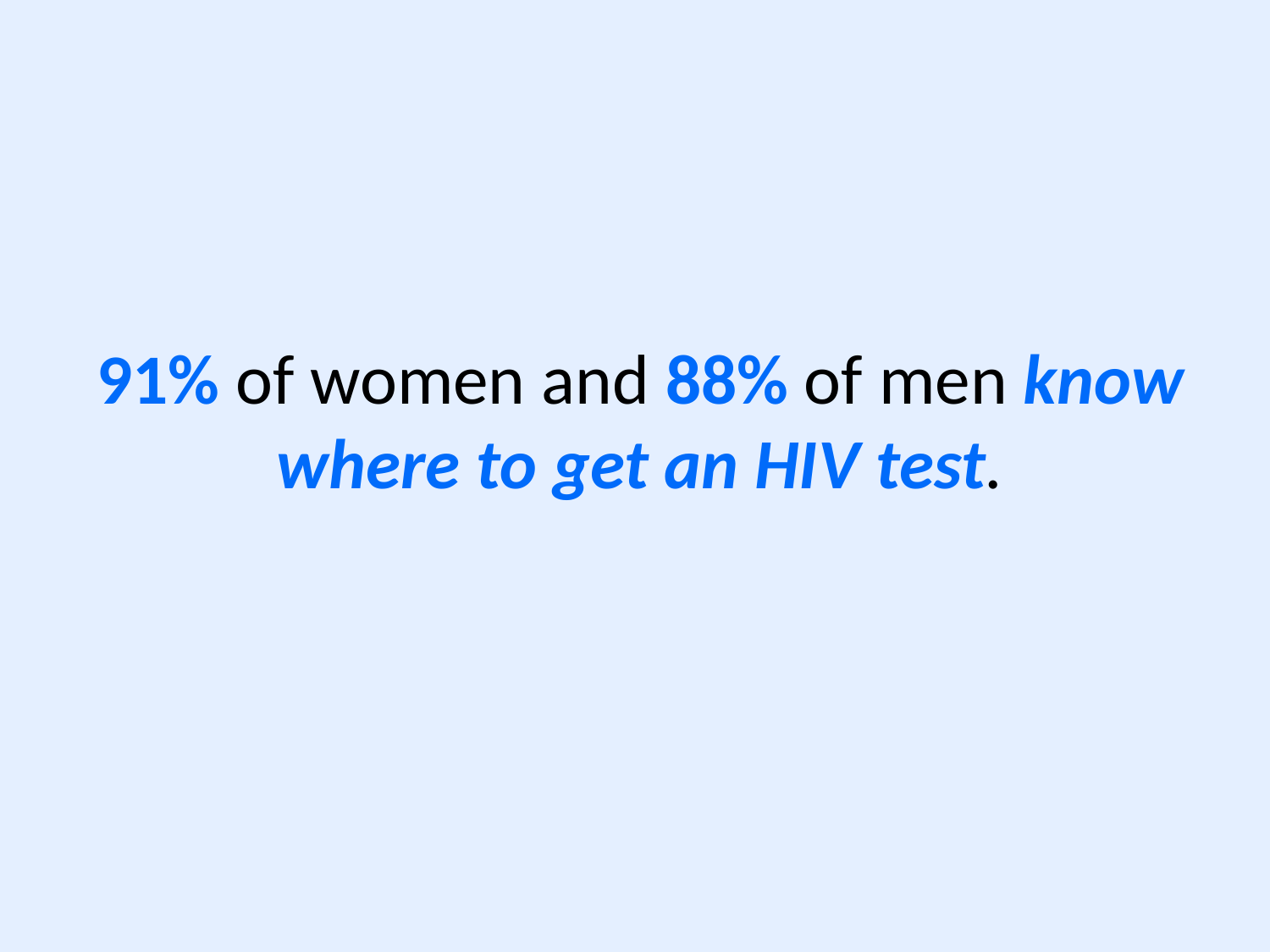

# 91% of women and 88% of men know where to get an HIV test.